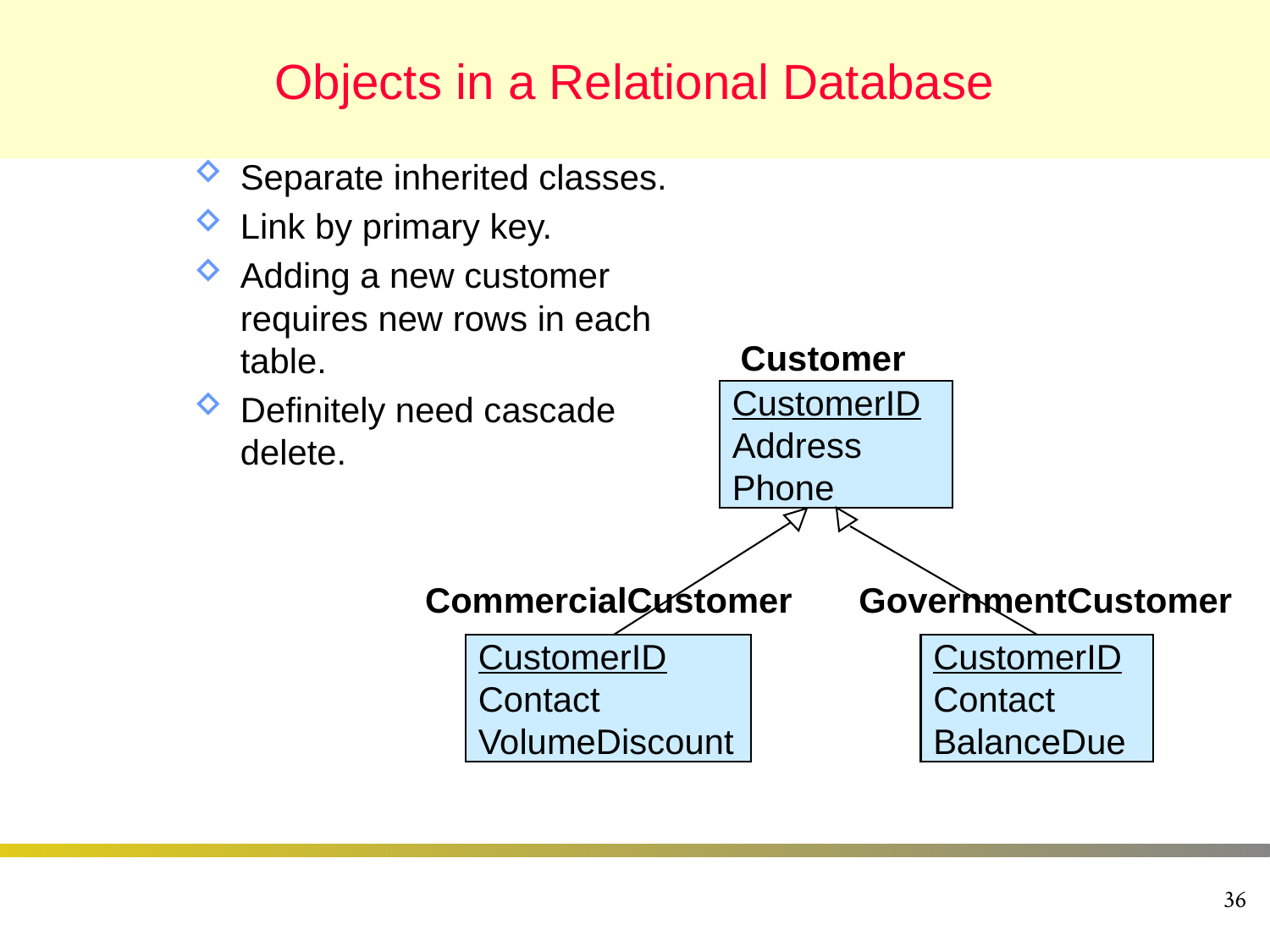

# Objects in a Relational Database
Separate inherited classes.
Link by primary key.
Adding a new customer requires new rows in each table.
Definitely need cascade delete.
Customer
CustomerID
Address
Phone

CommercialCustomer
GovernmentCustomer
CustomerID
Contact
VolumeDiscount
CustomerID
Contact
BalanceDue
36